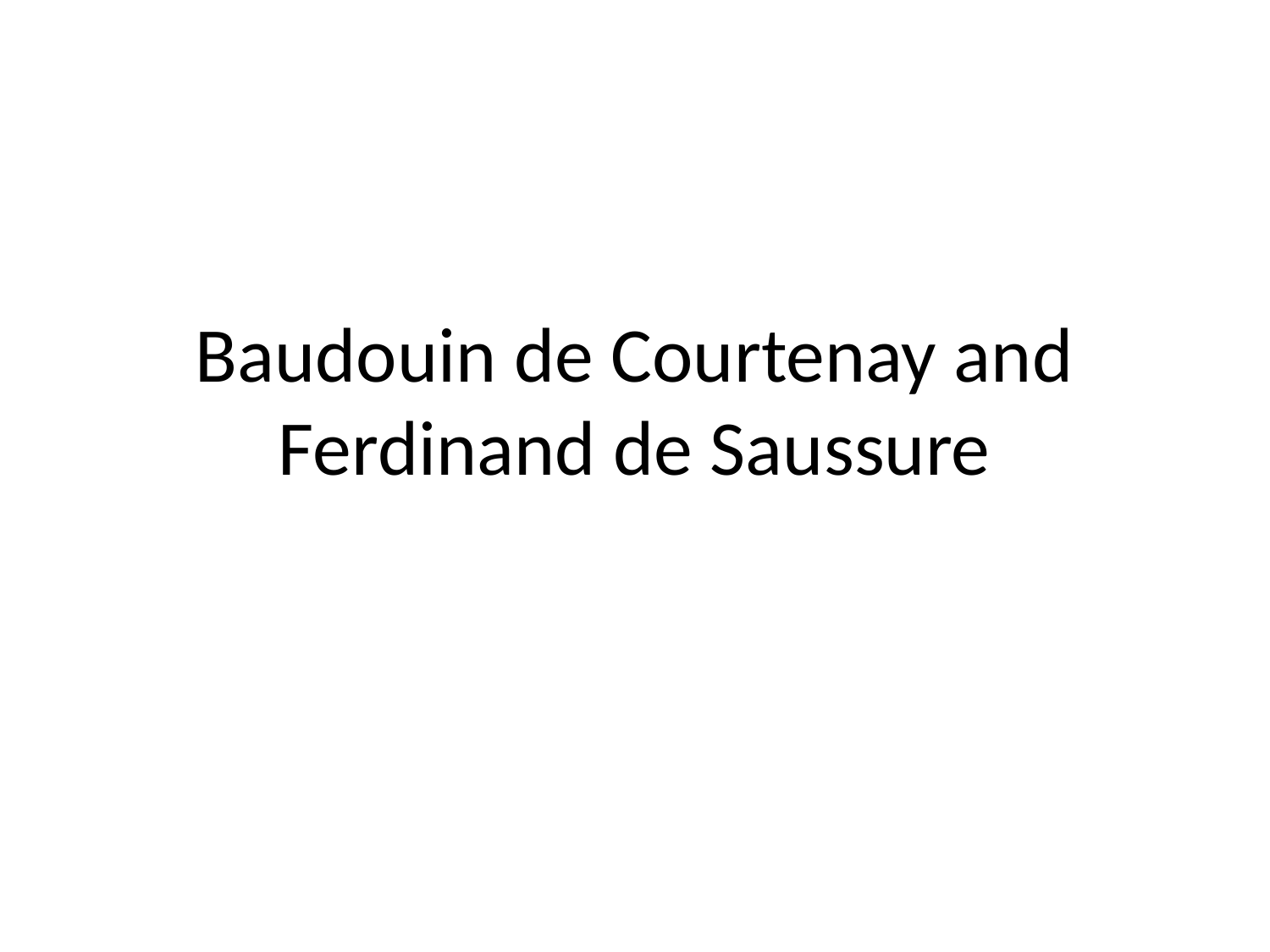

# Baudouin de Courtenay and Ferdinand de Saussure